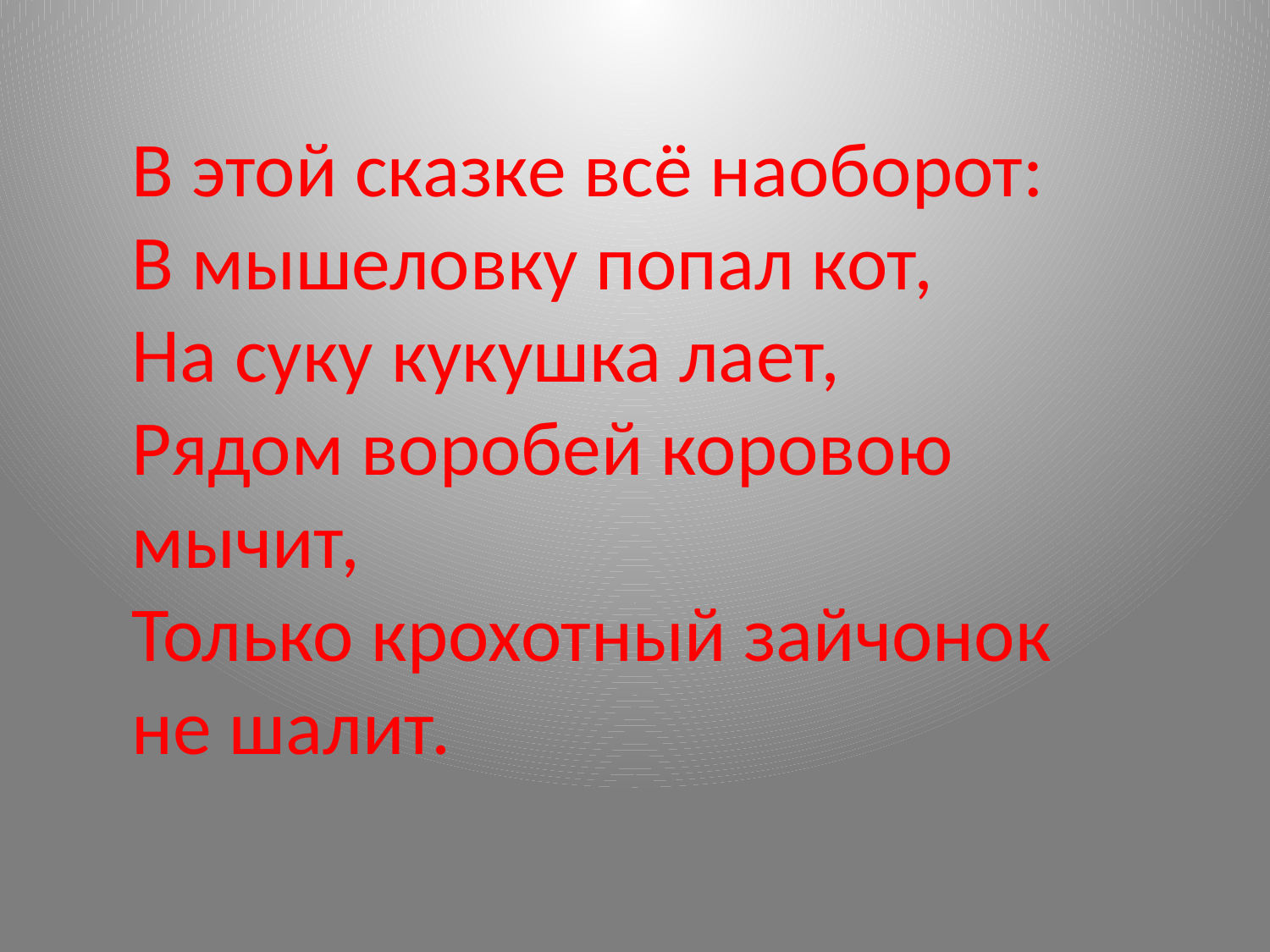

В этой сказке всё наоборот:
В мышеловку попал кот,
На суку кукушка лает,
Рядом воробей коровою мычит,
Только крохотный зайчонок не шалит.